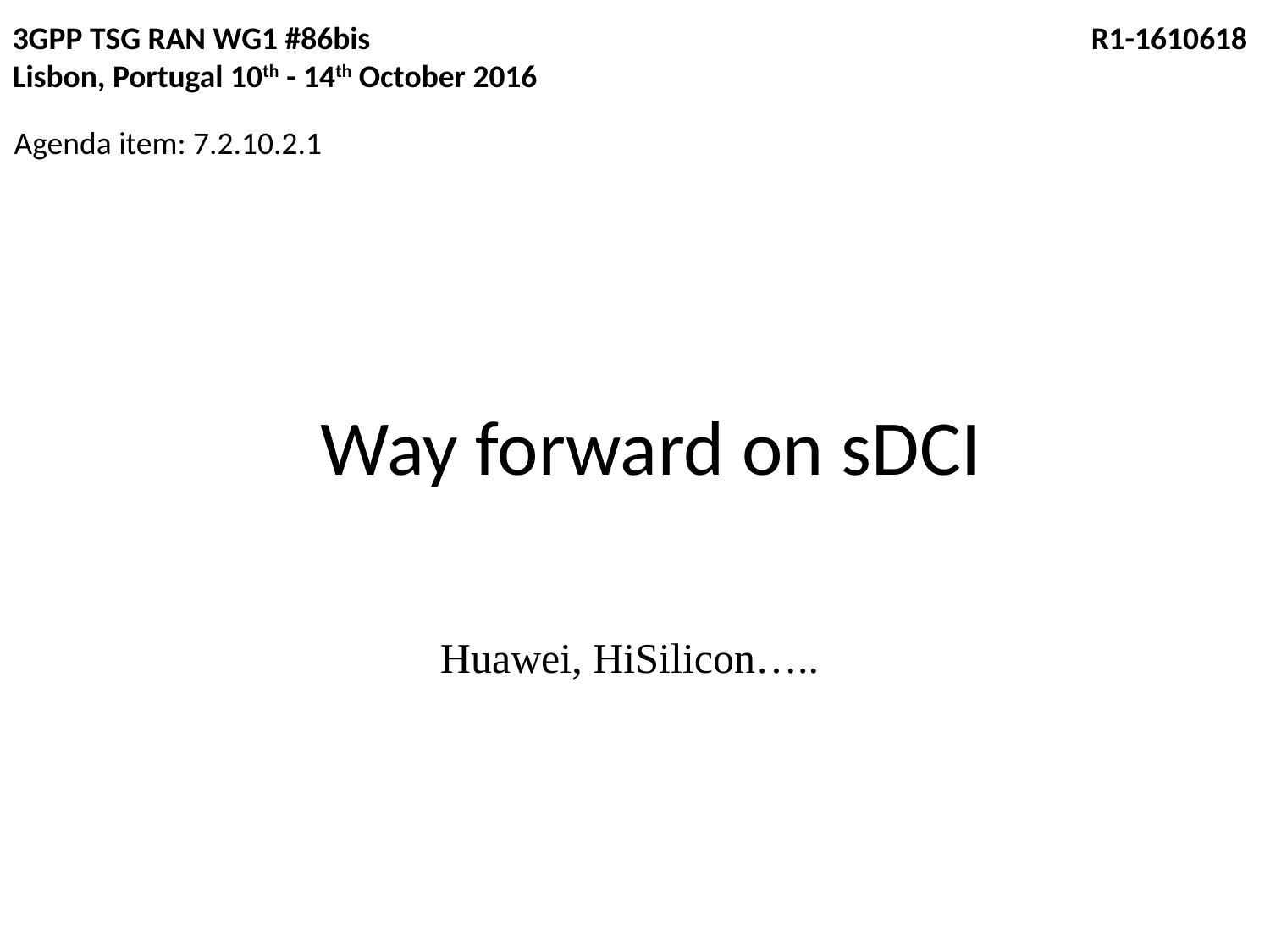

3GPP TSG RAN WG1 #86bis	             			                                            R1-1610618
Lisbon, Portugal 10th - 14th October 2016
Agenda item: 7.2.10.2.1
# Way forward on sDCI
Huawei, HiSilicon…..